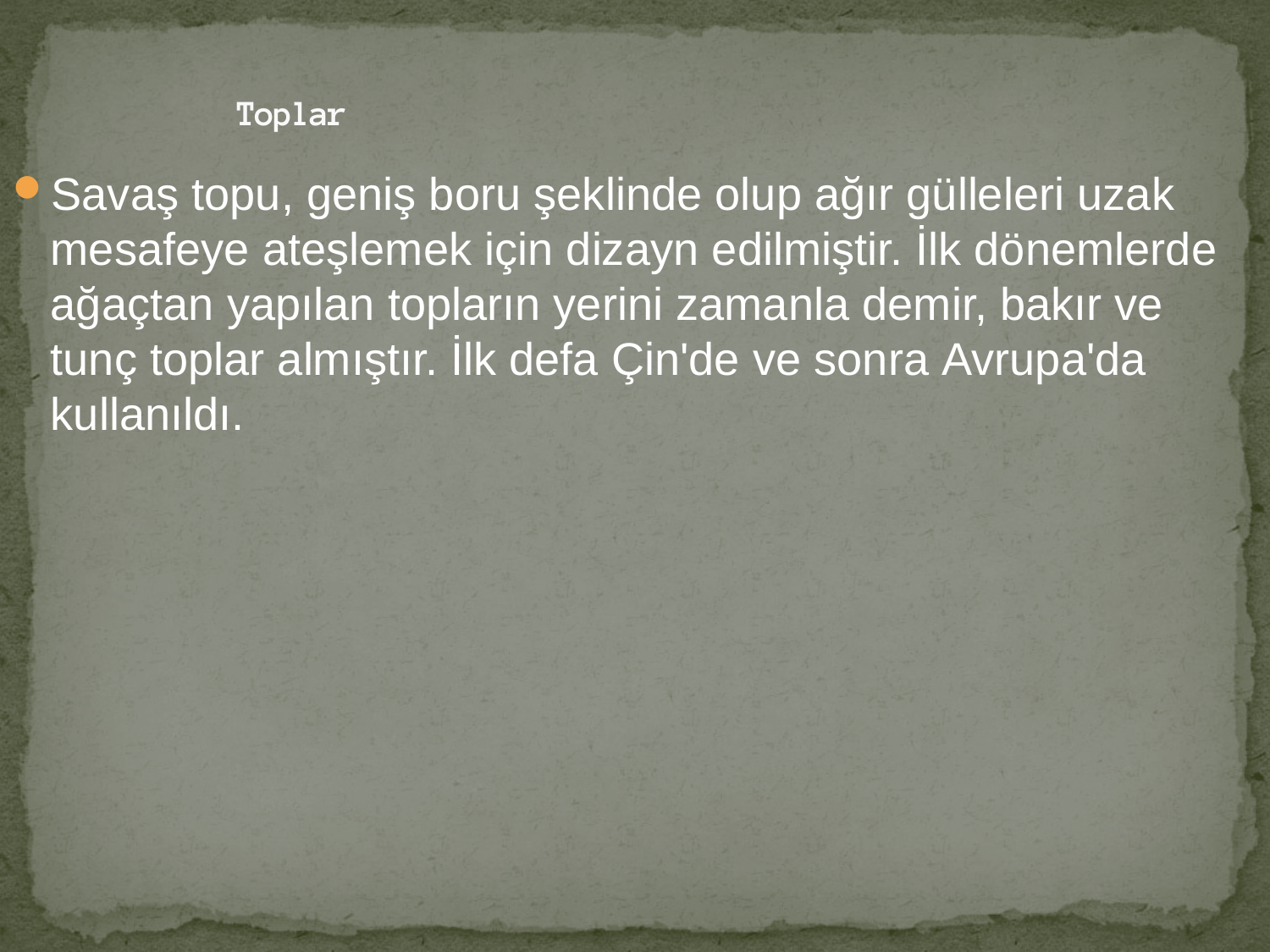

# Toplar
Savaş topu, geniş boru şeklinde olup ağır gülleleri uzak mesafeye ateşlemek için dizayn edilmiştir. İlk dönemlerde ağaçtan yapılan topların yerini zamanla demir, bakır ve tunç toplar almıştır. İlk defa Çin'de ve sonra Avrupa'da kullanıldı.